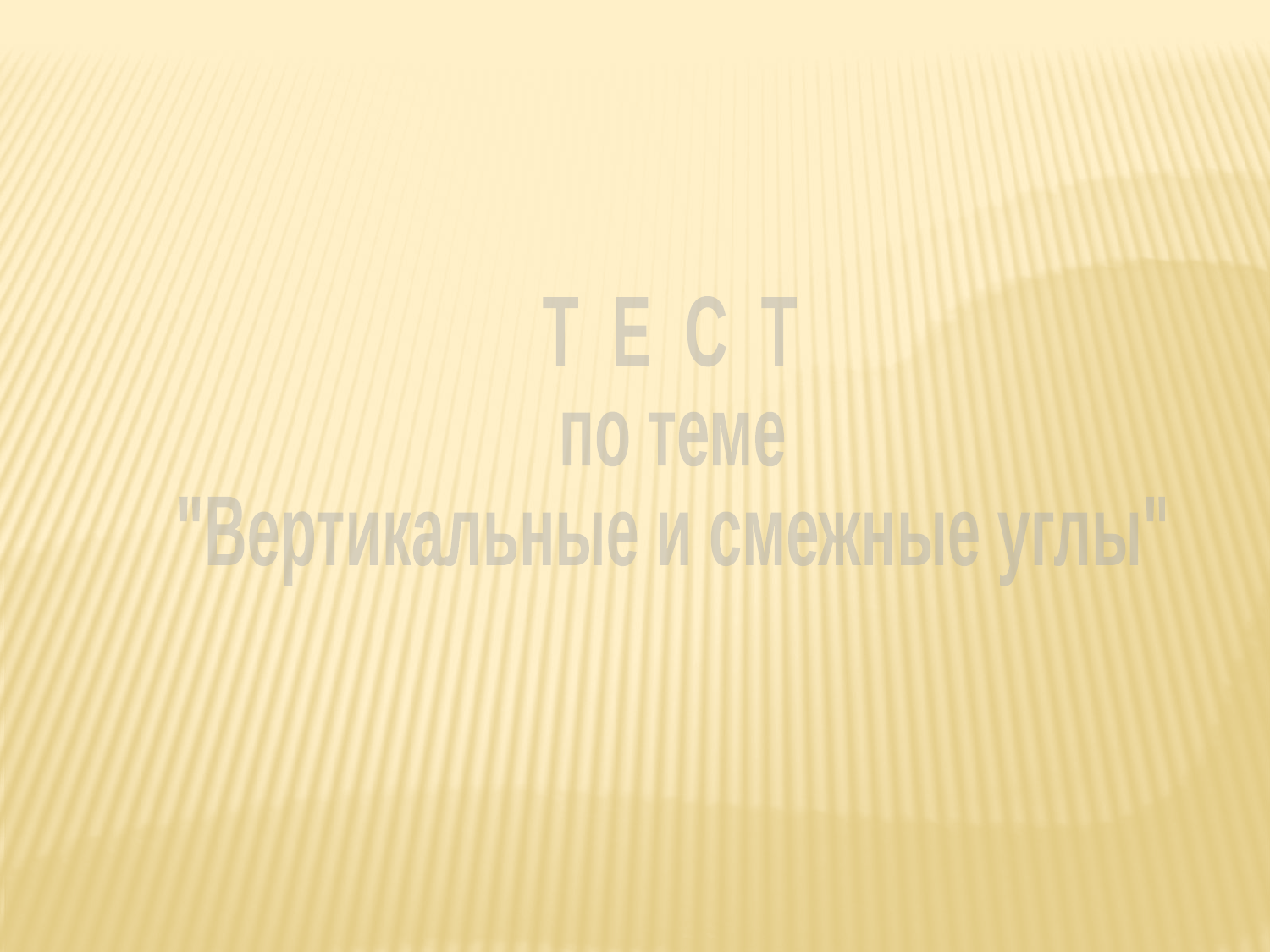

Т  Е  С  Т
по теме
"Вертикальные и смежные углы"